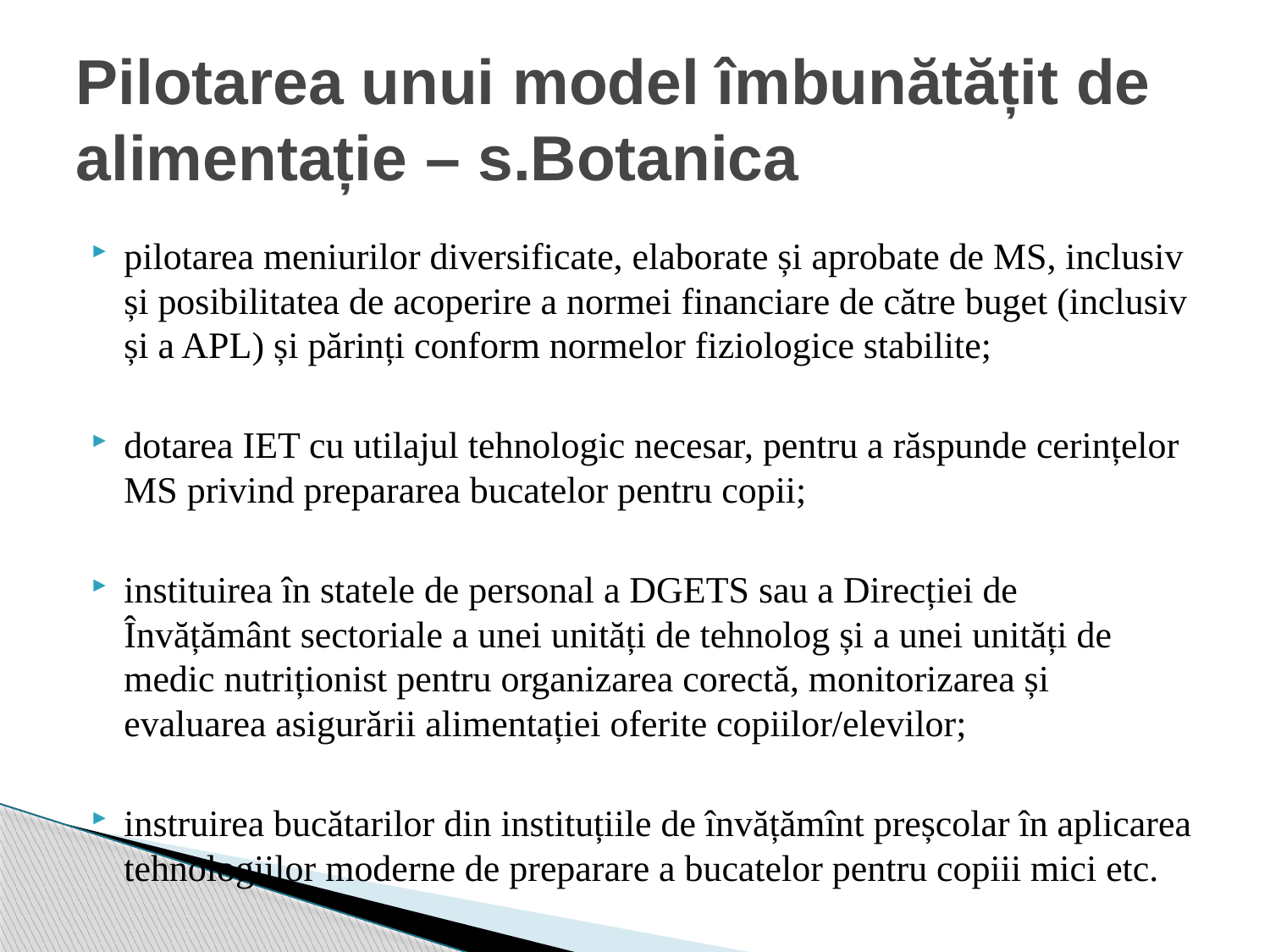

# Pilotarea unui model îmbunătățit de alimentație – s.Botanica
pilotarea meniurilor diversificate, elaborate și aprobate de MS, inclusiv și posibilitatea de acoperire a normei financiare de către buget (inclusiv și a APL) și părinți conform normelor fiziologice stabilite;

dotarea IET cu utilajul tehnologic necesar, pentru a răspunde cerințelor MS privind prepararea bucatelor pentru copii;

instituirea în statele de personal a DGETS sau a Direcției de Învățământ sectoriale a unei unități de tehnolog și a unei unități de medic nutriționist pentru organizarea corectă, monitorizarea și evaluarea asigurării alimentației oferite copiilor/elevilor;

instruirea bucătarilor din instituțiile de învățămînt preșcolar în aplicarea tehnologiilor moderne de preparare a bucatelor pentru copiii mici etc.